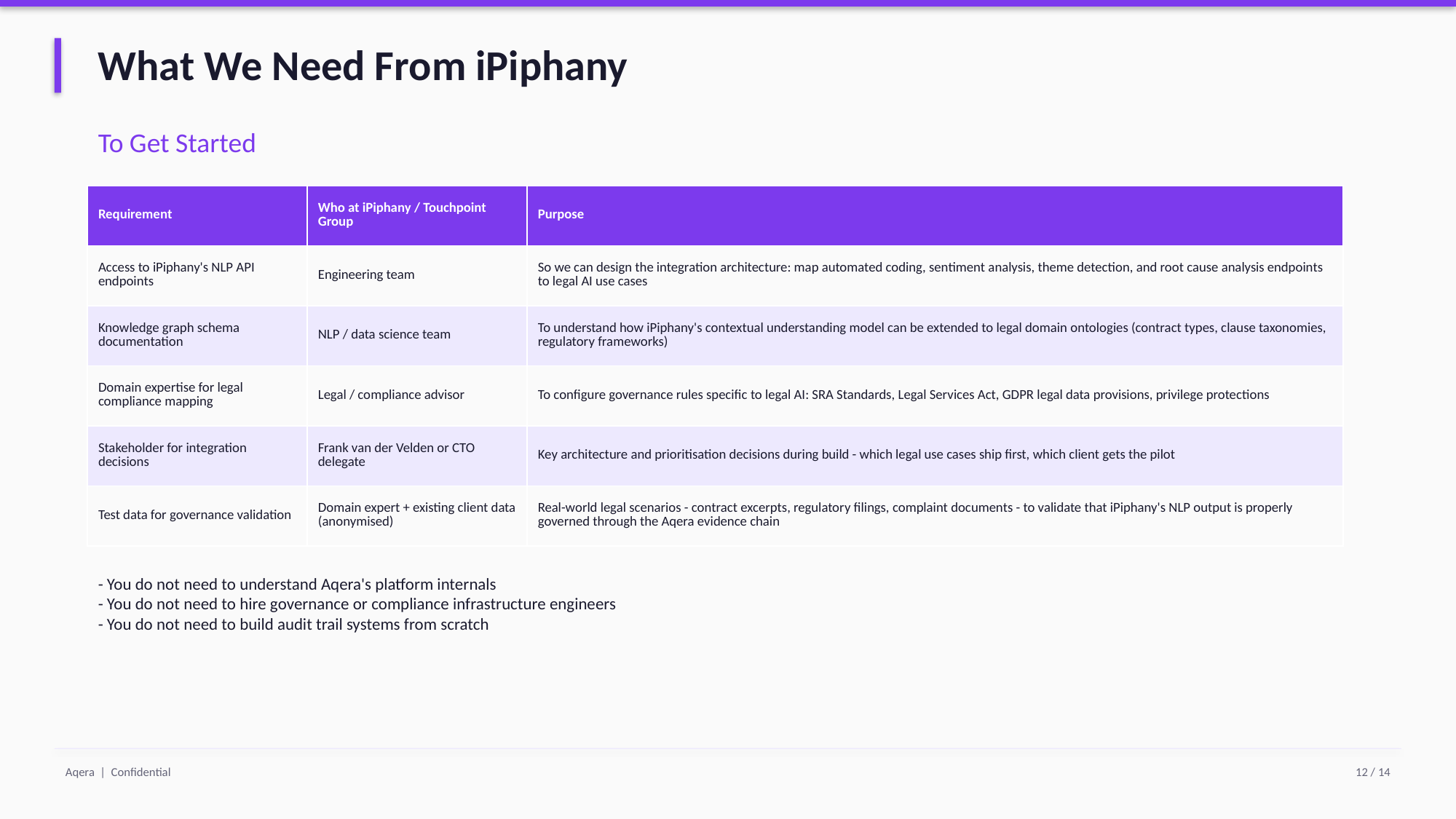

What We Need From iPiphany

To Get Started
| Requirement | Who at iPiphany / Touchpoint Group | Purpose |
| --- | --- | --- |
| Access to iPiphany's NLP API endpoints | Engineering team | So we can design the integration architecture: map automated coding, sentiment analysis, theme detection, and root cause analysis endpoints to legal AI use cases |
| Knowledge graph schema documentation | NLP / data science team | To understand how iPiphany's contextual understanding model can be extended to legal domain ontologies (contract types, clause taxonomies, regulatory frameworks) |
| Domain expertise for legal compliance mapping | Legal / compliance advisor | To configure governance rules specific to legal AI: SRA Standards, Legal Services Act, GDPR legal data provisions, privilege protections |
| Stakeholder for integration decisions | Frank van der Velden or CTO delegate | Key architecture and prioritisation decisions during build - which legal use cases ship first, which client gets the pilot |
| Test data for governance validation | Domain expert + existing client data (anonymised) | Real-world legal scenarios - contract excerpts, regulatory filings, complaint documents - to validate that iPiphany's NLP output is properly governed through the Aqera evidence chain |
- You do not need to understand Aqera's platform internals
- You do not need to hire governance or compliance infrastructure engineers
- You do not need to build audit trail systems from scratch

Aqera  |  Confidential
12 / 14